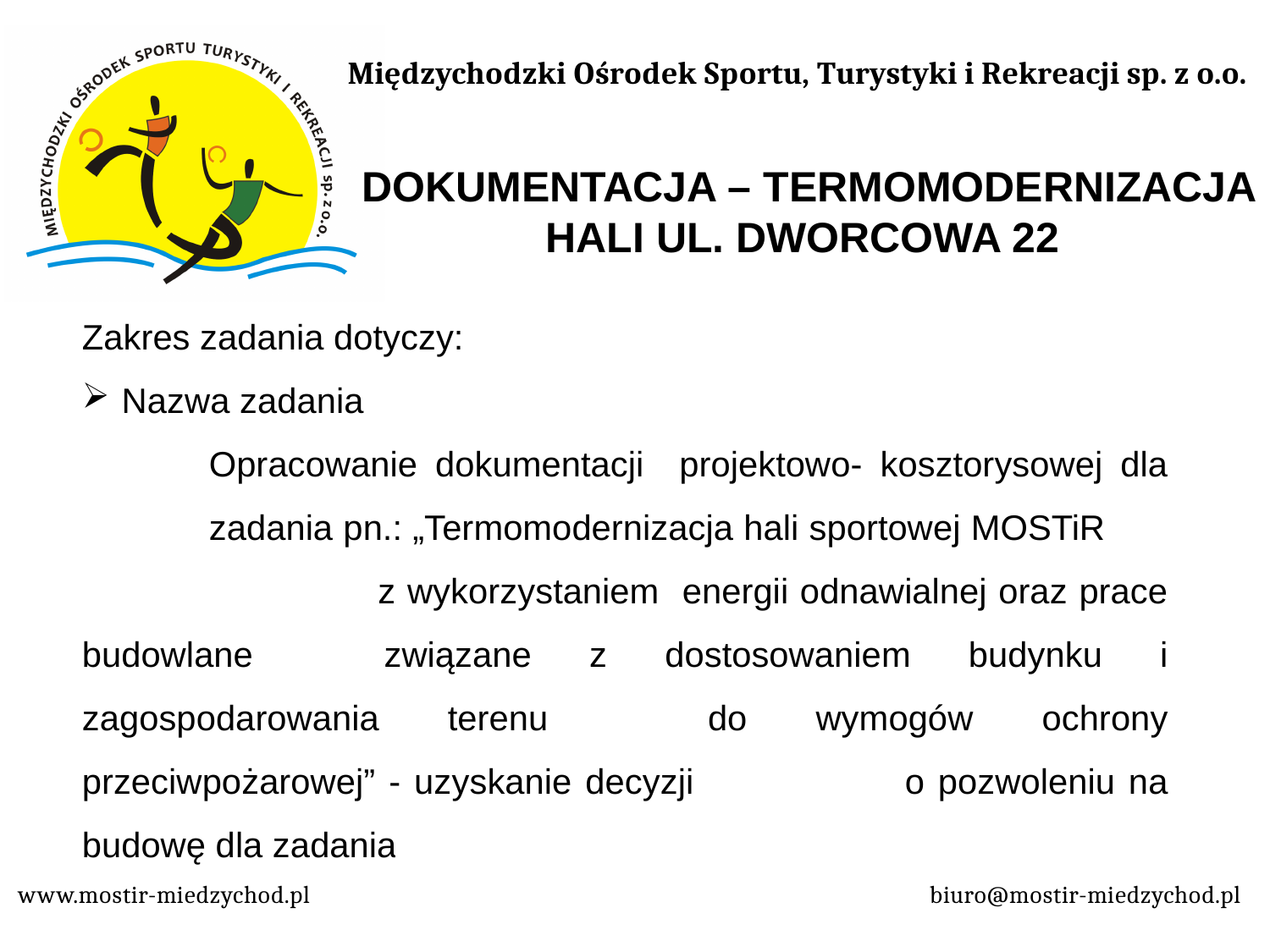

DOKUMENTACJA – TERMOMODERNIZACJA HALI UL. DWORCOWA 22
Zakres zadania dotyczy:
 Nazwa zadania
	Opracowanie dokumentacji  projektowo- kosztorysowej dla 	zadania pn.: „Termomodernizacja hali sportowej MOSTiR                             	z wykorzystaniem  energii odnawialnej oraz prace budowlane 	związane z dostosowaniem budynku i zagospodarowania terenu 	do wymogów ochrony przeciwpożarowej” - uzyskanie decyzji             	o pozwoleniu na budowę dla zadania nr 1